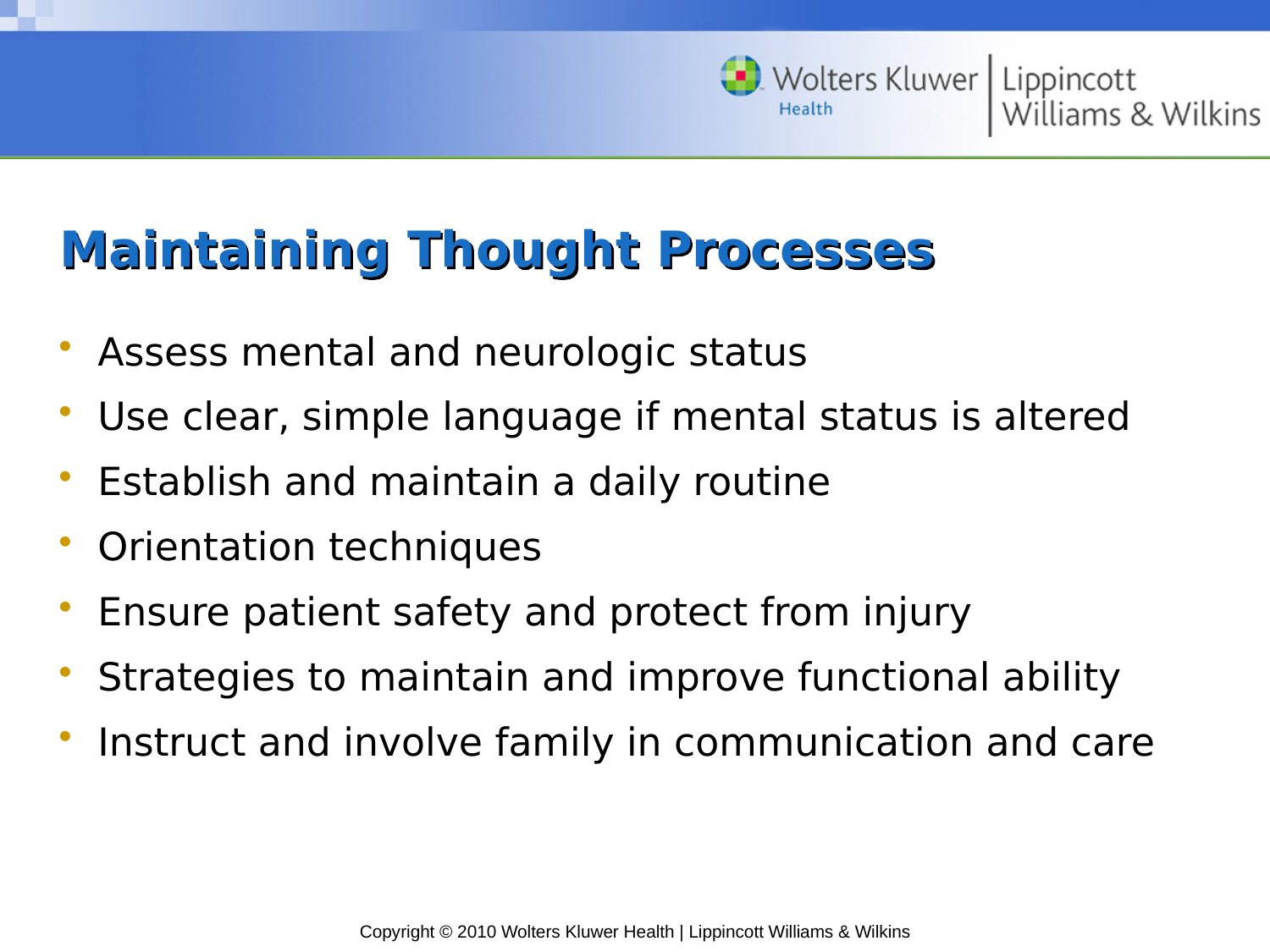

# Maintaining Thought Processes
Assess mental and neurologic status
Use clear, simple language if mental status is altered
Establish and maintain a daily routine
Orientation techniques
Ensure patient safety and protect from injury
Strategies to maintain and improve functional ability
Instruct and involve family in communication and care